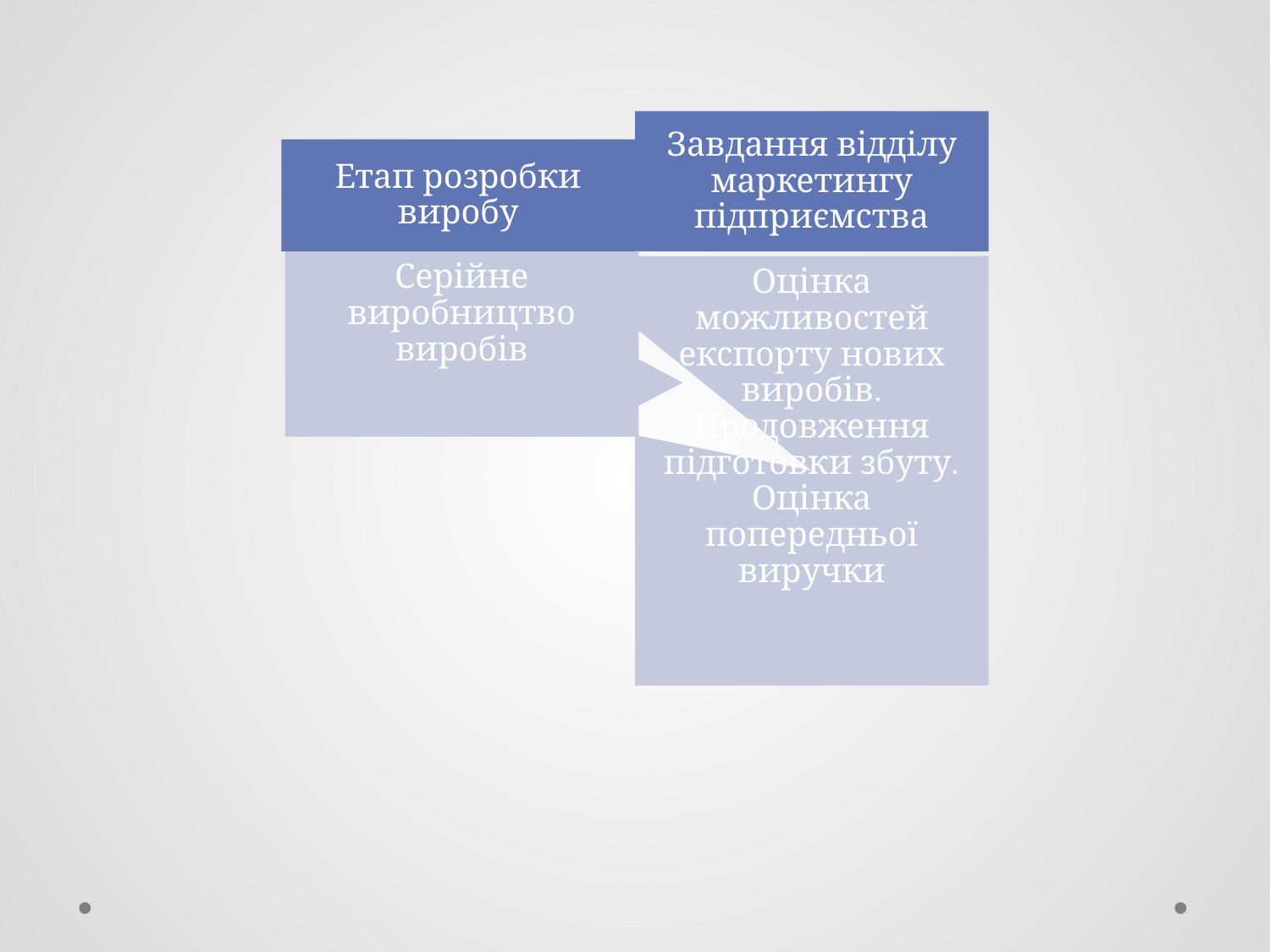

Оцінка можливостей експорту нових виробів. Продовження підготовки збуту. Оцінка попередньої виручки
Завдання відділу маркетингу підприємства
Серійне виробництво виробів
Етап розробки виробу